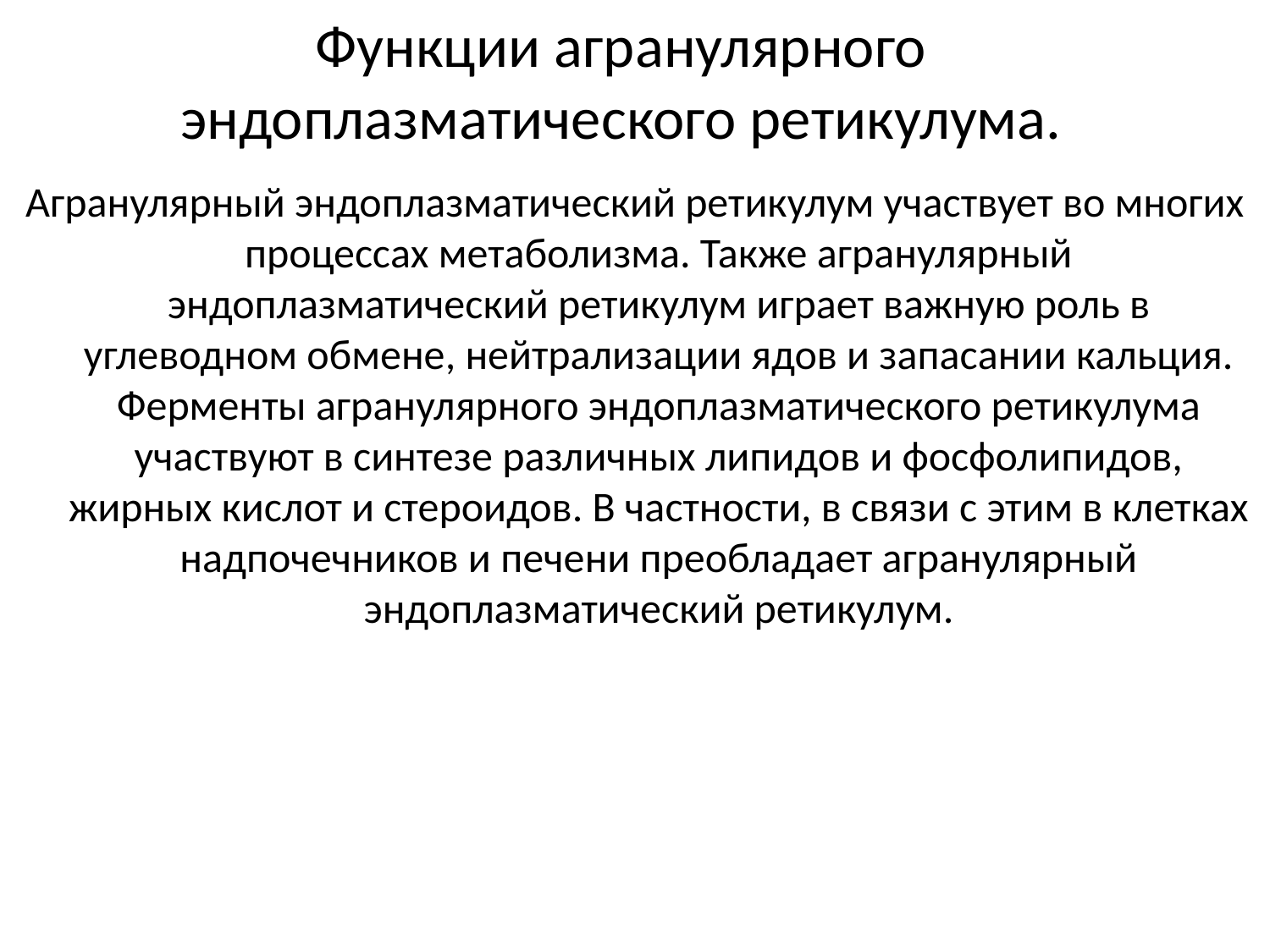

# Функции агранулярного эндоплазматического ретикулума.
Агранулярный эндоплазматический ретикулум участвует во многих процессах метаболизма. Также агранулярный эндоплазматический ретикулум играет важную роль в углеводном обмене, нейтрализации ядов и запасании кальция. Ферменты агранулярного эндоплазматического ретикулума участвуют в синтезе различных липидов и фосфолипидов, жирных кислот и стероидов. В частности, в связи с этим в клетках надпочечников и печени преобладает агранулярный эндоплазматический ретикулум.